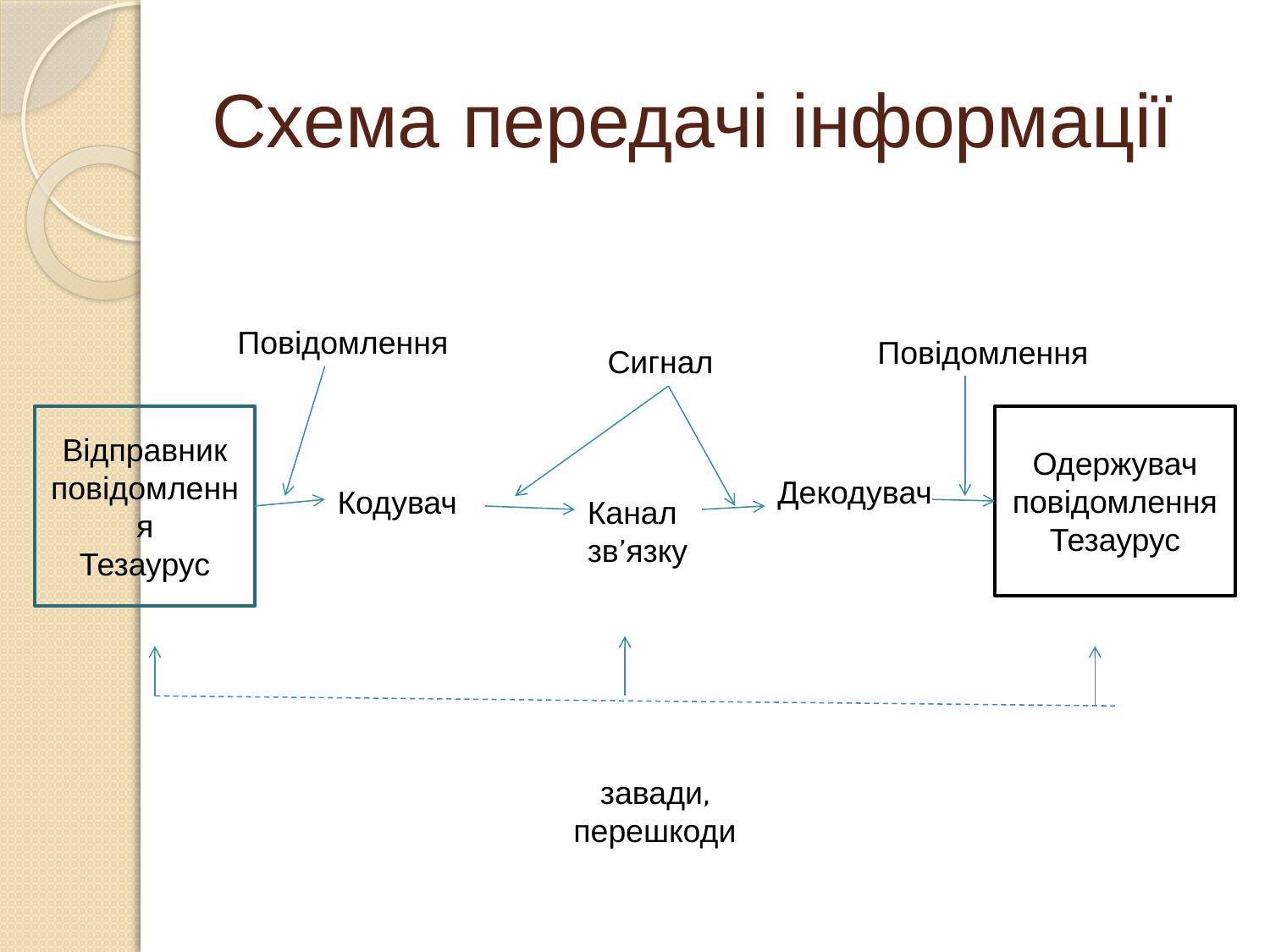

# Схема передачі інформації

Повідомлення
Повідомлення
Сигнал
Відправник повідомлення
Тезаурус
Одержувач повідомлення
Тезаурус
Декодувач
Кодувач
Канал зв’язку

завади, перешкоди